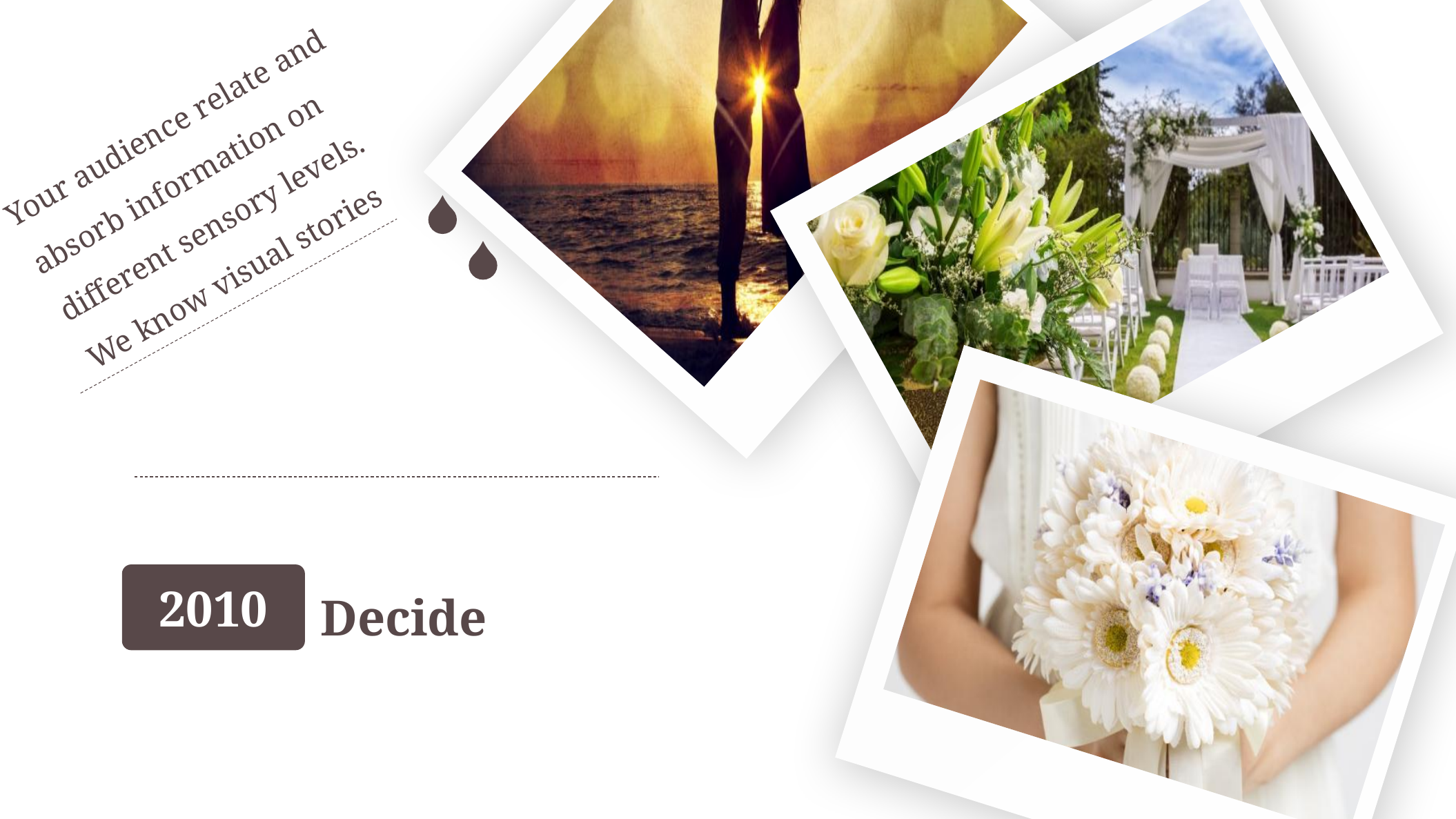

Your audience relate and absorb information on different sensory levels. We know visual stories

2010
Decide